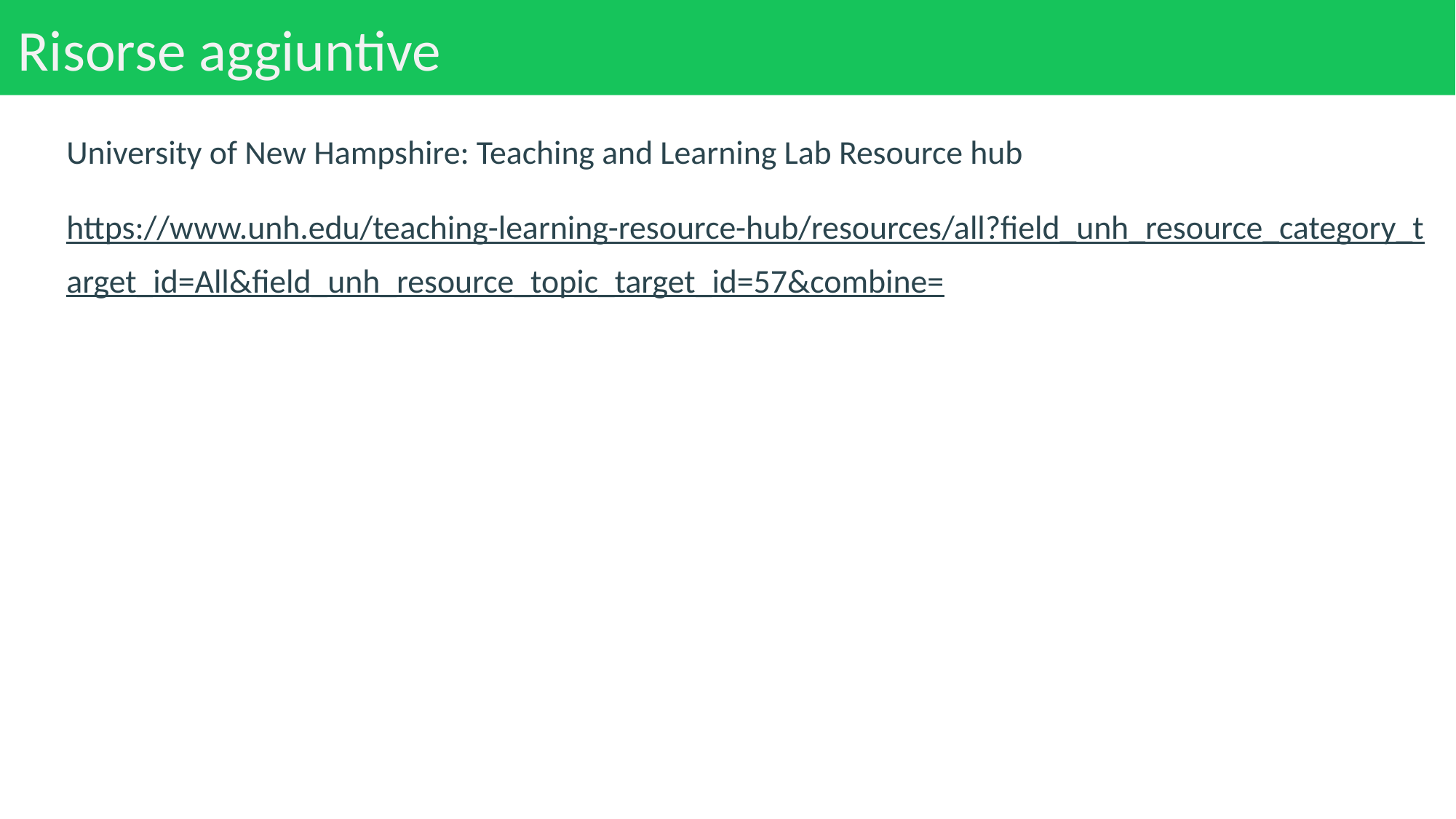

# Risorse aggiuntive
University of New Hampshire: Teaching and Learning Lab Resource hub
https://www.unh.edu/teaching-learning-resource-hub/resources/all?field_unh_resource_category_target_id=All&field_unh_resource_topic_target_id=57&combine=